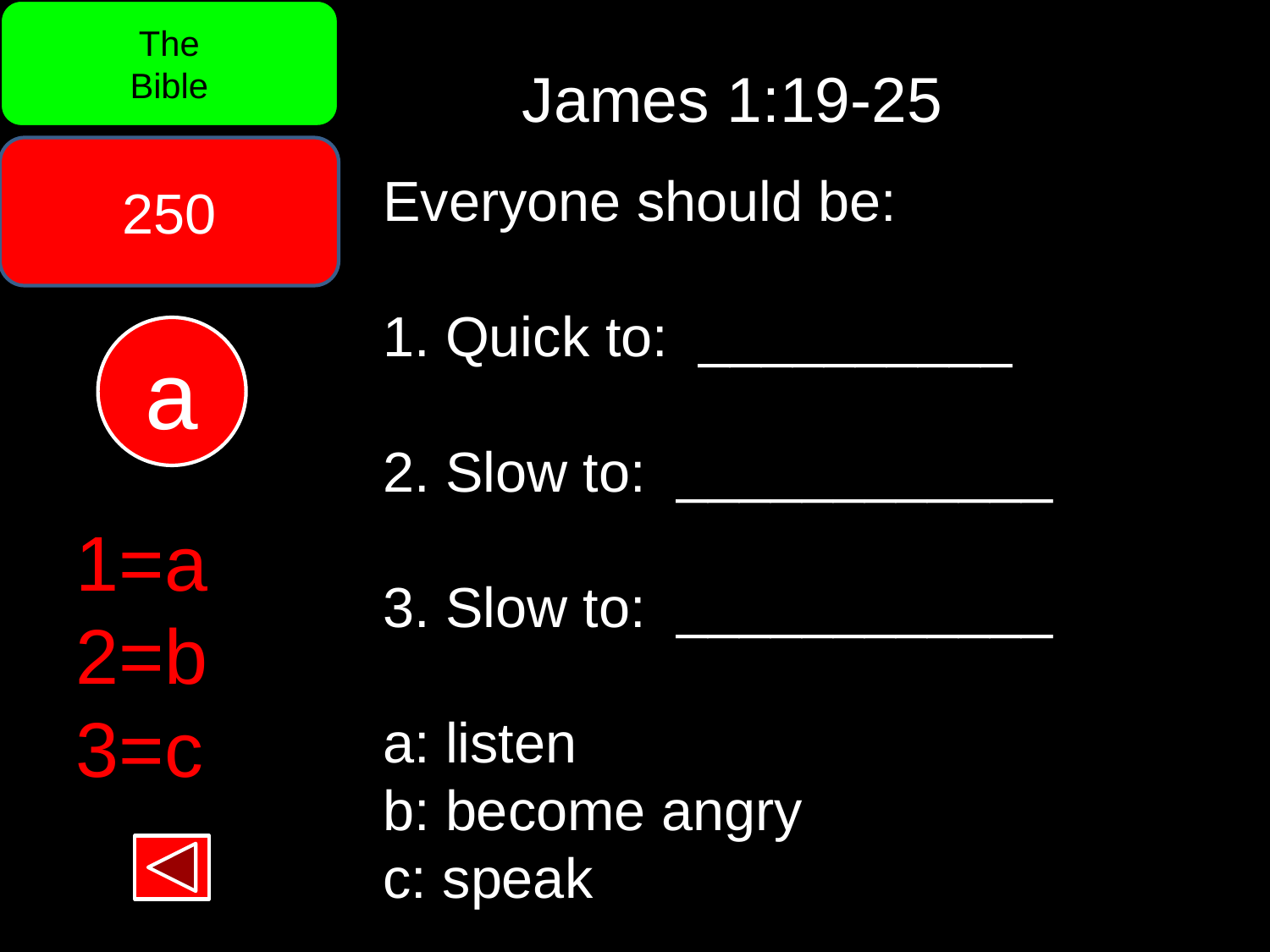

The
Bible
James 1:19-25
250
Everyone should be:

1. Quick to:  __________

2. Slow to:  ____________

3. Slow to:  ____________

a: listen
b: become angry
c: speak
a
1=a
2=b
3=c